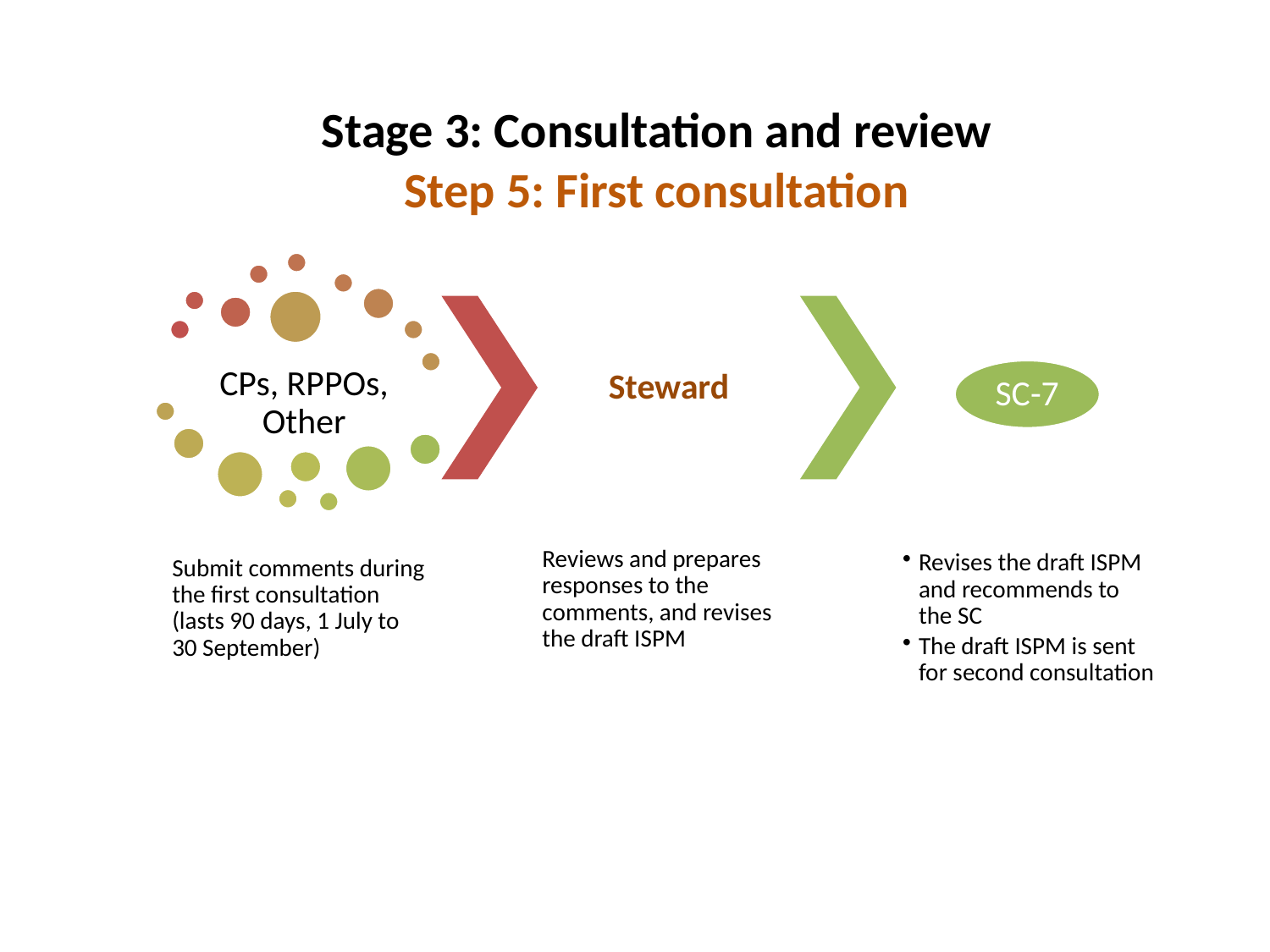

Stage 3: Consultation and review
Step 5: First consultation
CPs, RPPOs, Other
Submit comments during the first consultation (lasts 90 days, 1 July to 30 September)
Steward
Reviews and prepares responses to the comments, and revises the draft ISPM
SC-7
Revises the draft ISPM and recommends to the SC
The draft ISPM is sent for second consultation